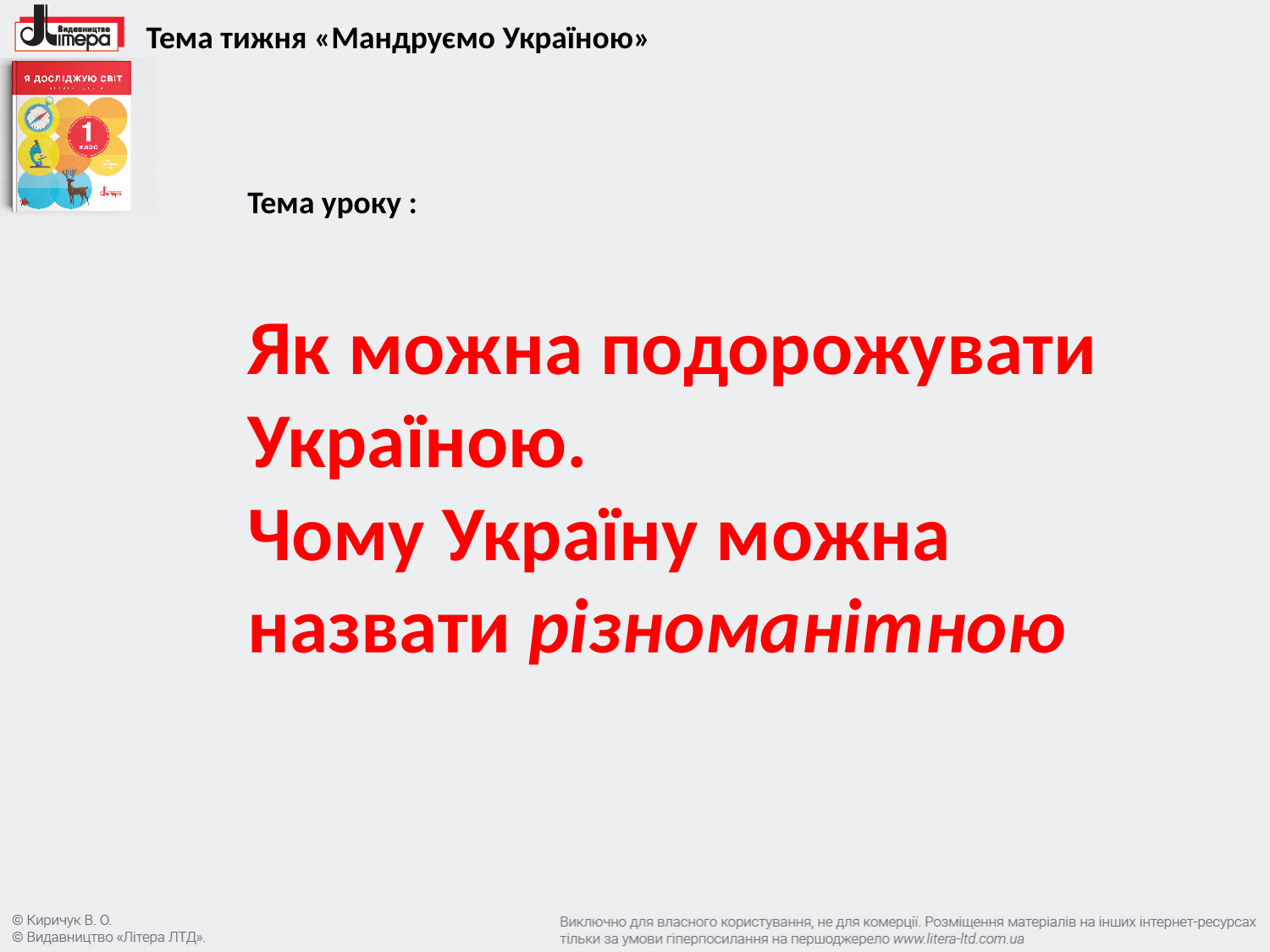

Тема тижня «Мандруємо Україною»
Тема уроку :

Як можна подорожувати Україною.
Чому Україну можна назвати різноманітною